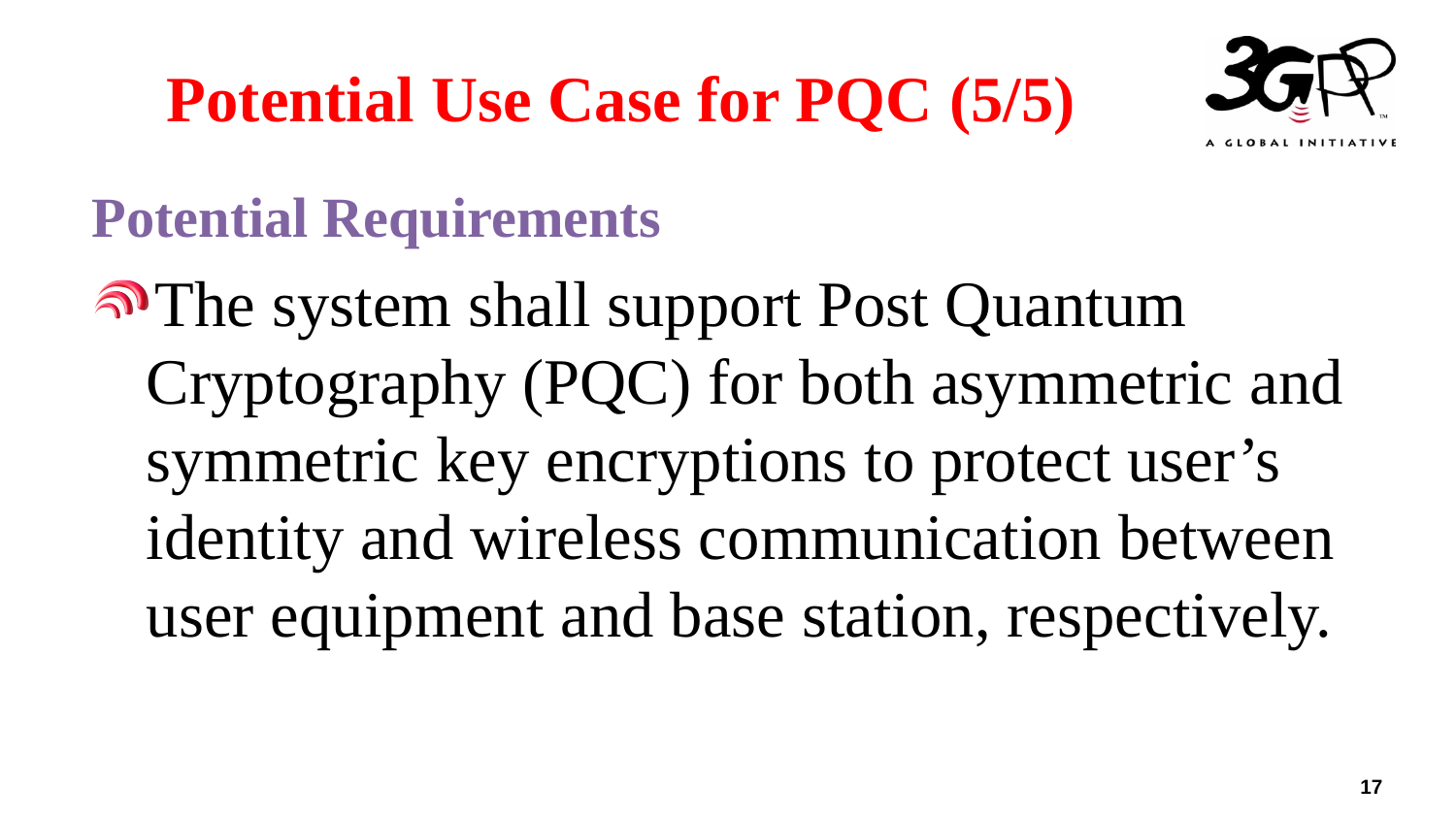

# Potential Use Case for PQC (5/5)
Potential Requirements
The system shall support Post Quantum Cryptography (PQC) for both asymmetric and symmetric key encryptions to protect user’s identity and wireless communication between user equipment and base station, respectively.